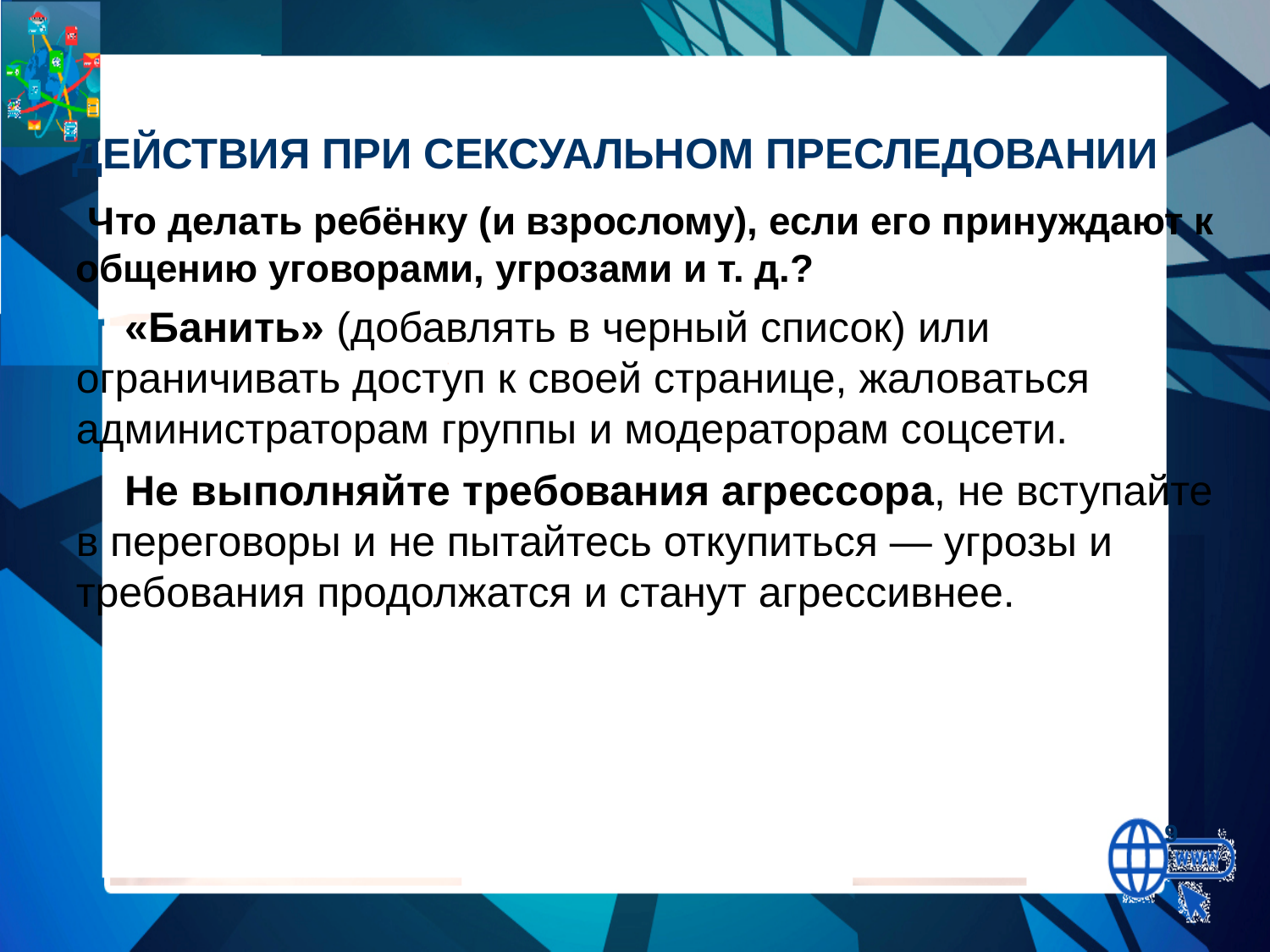

# Действия при сексуальном преследовании
 Что делать ребёнку (и взрослому), если его принуждают к общению уговорами, угрозами и т. д.?
«Банить» (добавлять в черный список) или ограничивать доступ к своей странице, жаловаться администраторам группы и модераторам соцсети.
Не выполняйте требования агрессора, не вступайте в переговоры и не пытайтесь откупиться — угрозы и требования продолжатся и станут агрессивнее.
9